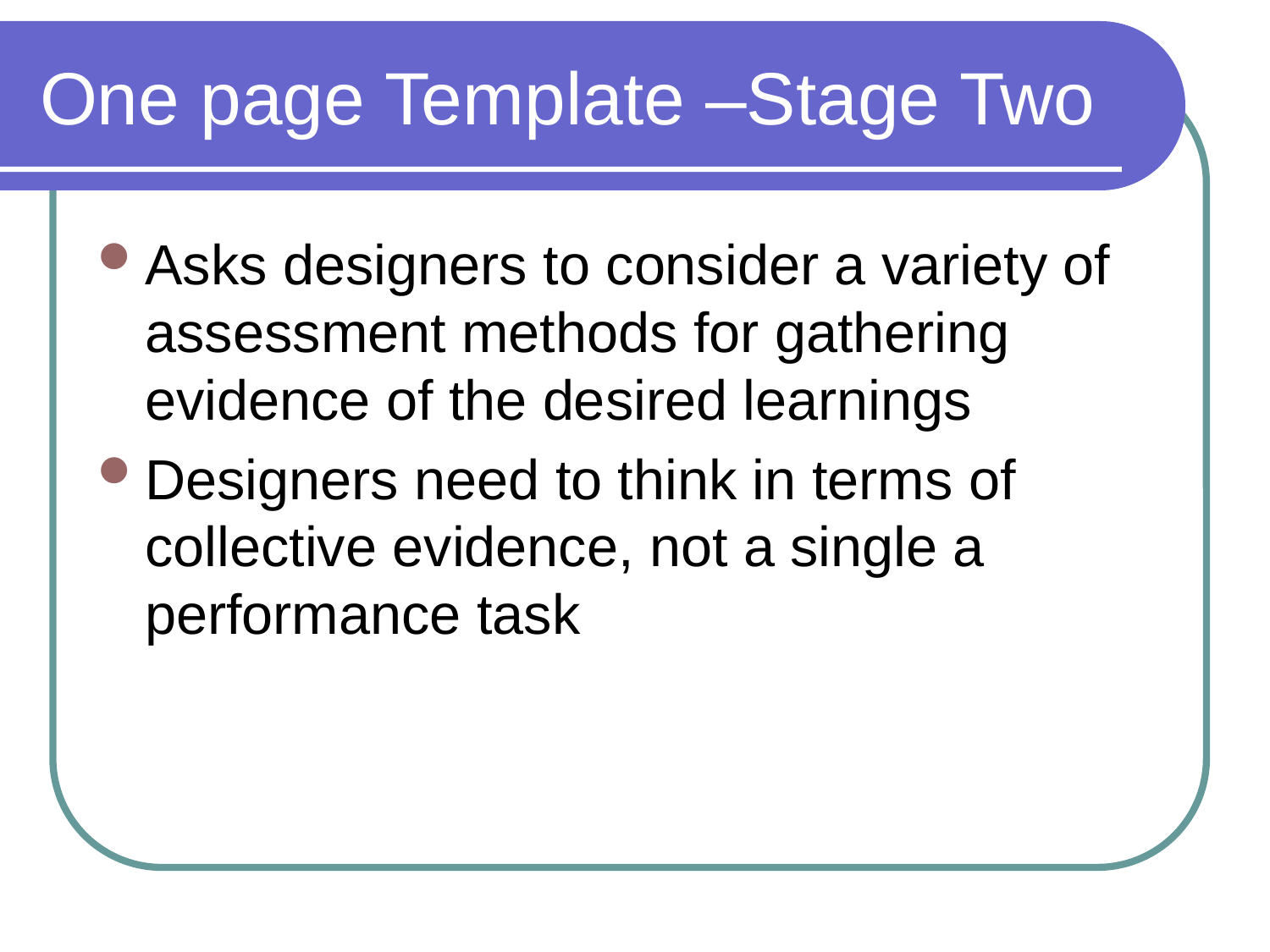

# One page Template –Stage Two
Asks designers to consider a variety of assessment methods for gathering evidence of the desired learnings
Designers need to think in terms of collective evidence, not a single a performance task